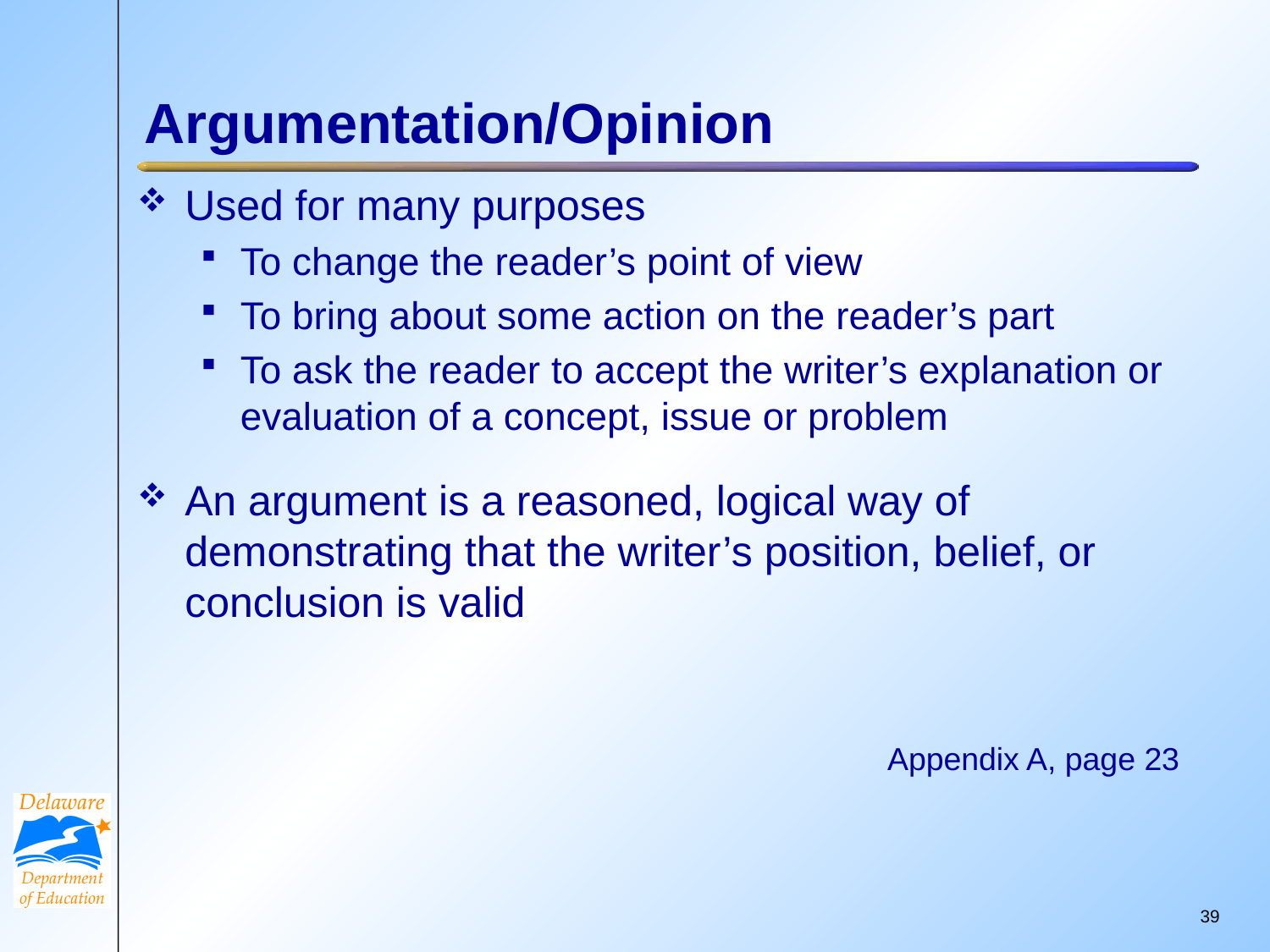

# Argumentation/Opinion
Used for many purposes
To change the reader’s point of view
To bring about some action on the reader’s part
To ask the reader to accept the writer’s explanation or evaluation of a concept, issue or problem
An argument is a reasoned, logical way of demonstrating that the writer’s position, belief, or conclusion is valid
Appendix A, page 23
39